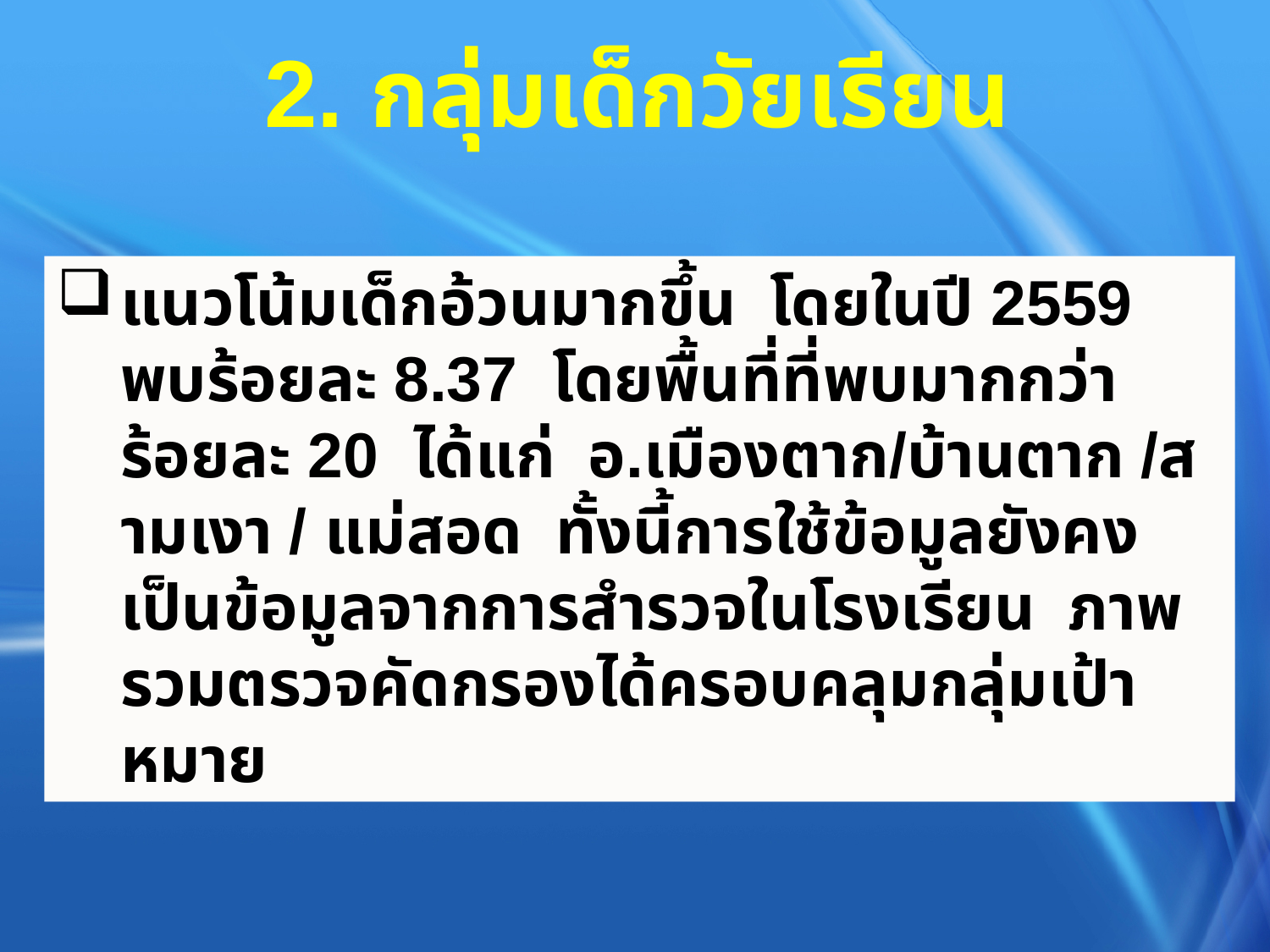

2. กลุ่มเด็กวัยเรียน
แนวโน้มเด็กอ้วนมากขึ้น  โดยในปี 2559  พบร้อยละ 8.37  โดยพื้นที่ที่พบมากกว่าร้อยละ 20  ได้แก่  อ.เมืองตาก/บ้านตาก /สามเงา / แม่สอด  ทั้งนี้การใช้ข้อมูลยังคงเป็นข้อมูลจากการสำรวจในโรงเรียน  ภาพรวมตรวจคัดกรองได้ครอบคลุมกลุ่มเป้าหมาย